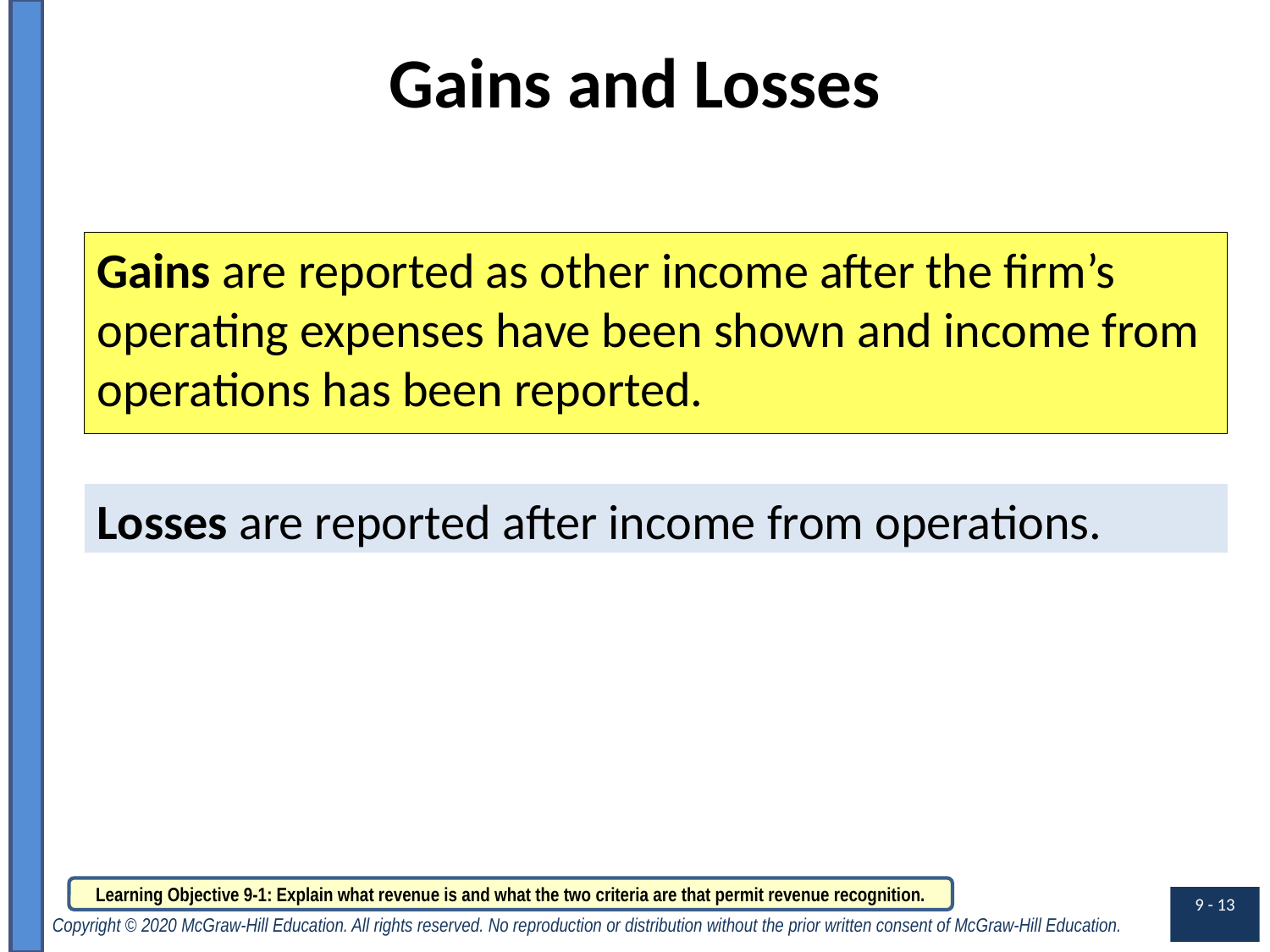

# Gains and Losses
Gains are reported as other income after the firm’s operating expenses have been shown and income from operations has been reported.
Losses are reported after income from operations.
Learning Objective 9-1: Explain what revenue is and what the two criteria are that permit revenue recognition.